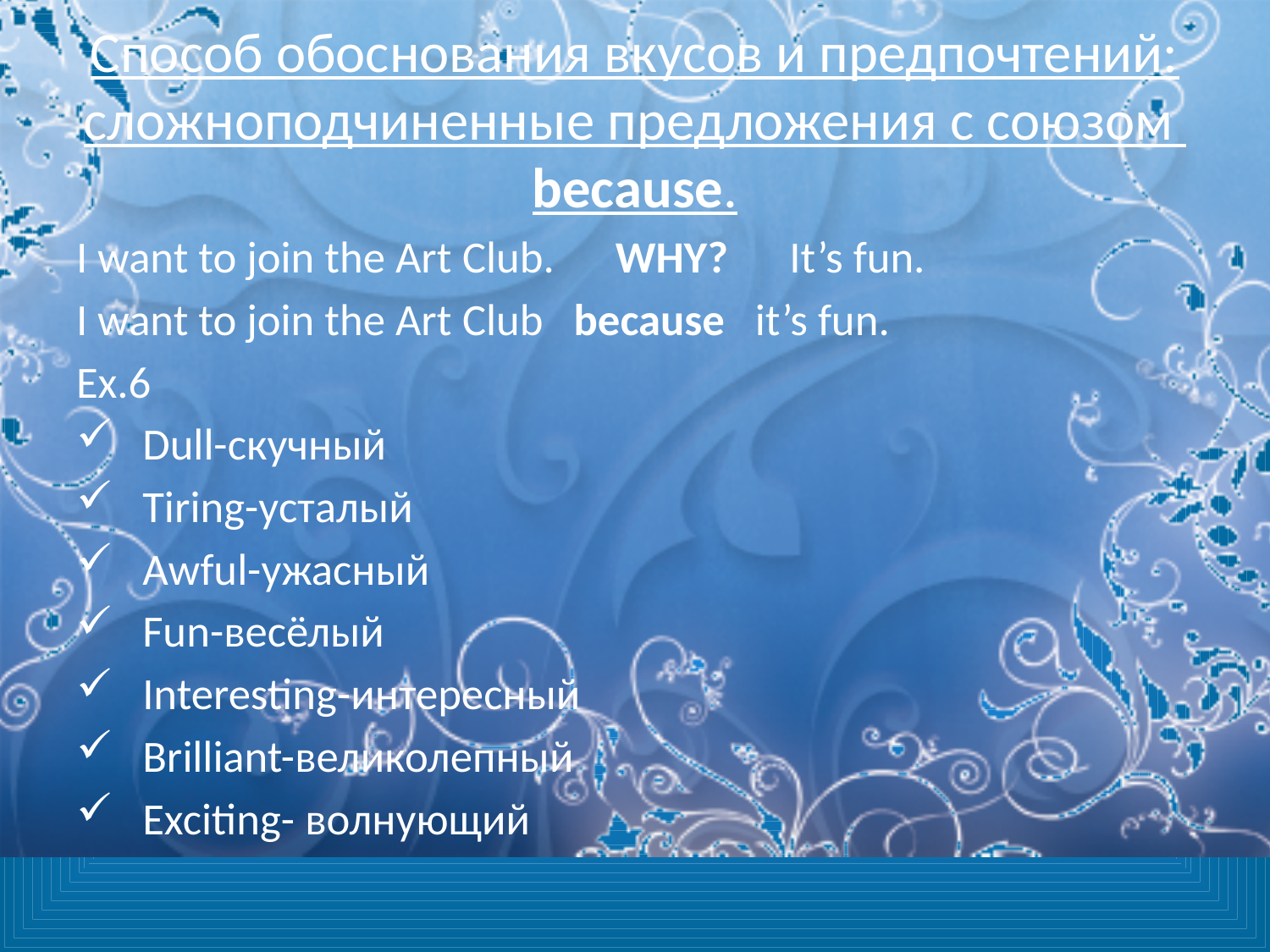

# Cпособ обоснования вкусов и предпочтений: сложноподчиненные предложения с союзом  because.
I want to join the Art Club.      WHY?      It’s fun.
I want to join the Art Club   because   it’s fun.
Ex.6
Dull-скучный
Tiring-усталый
Awful-ужасный
Fun-весёлый
Interesting-интересный
Brilliant-великолепный
Exciting- волнующий